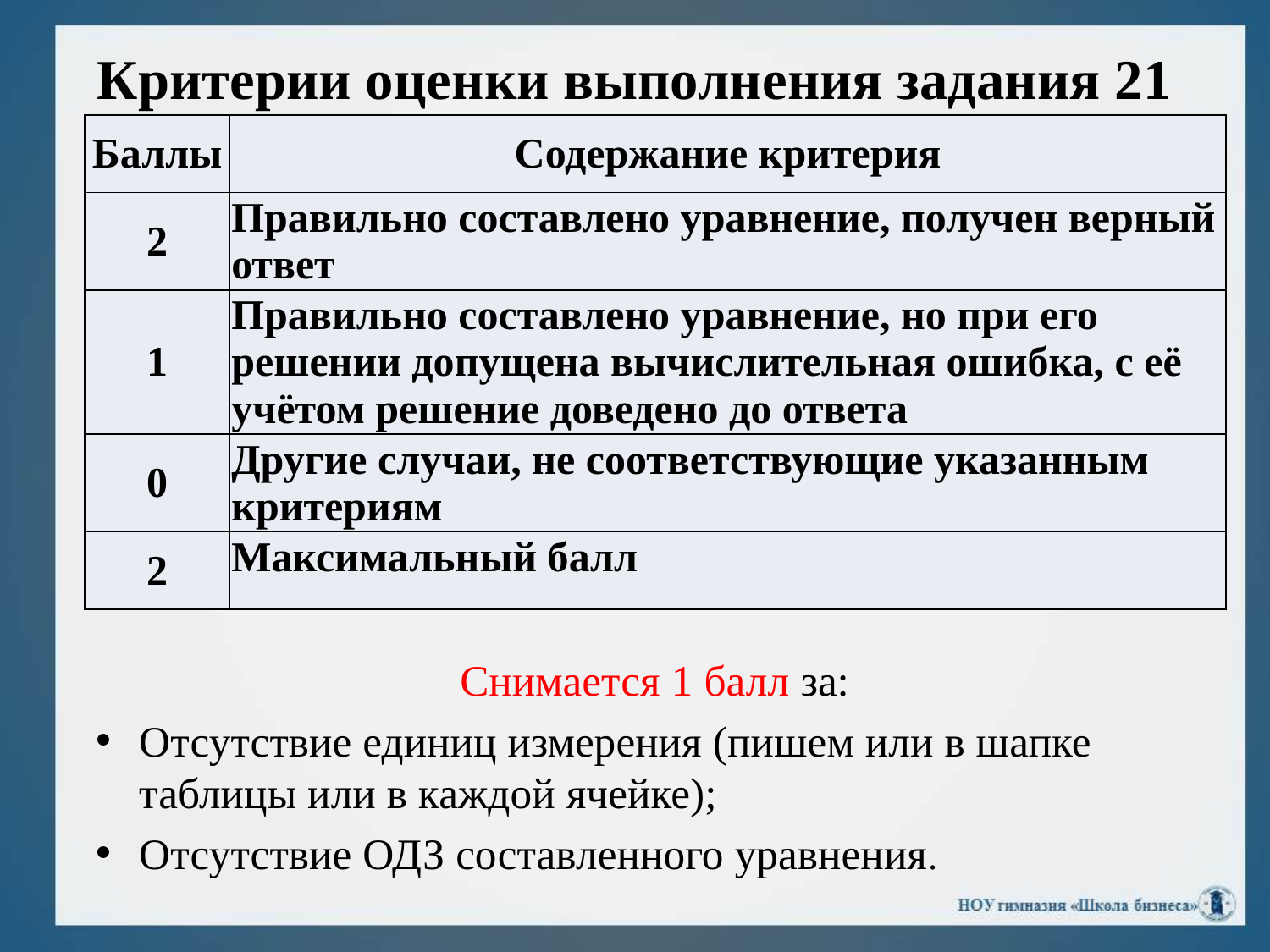

# Критерии оценки выполнения задания 21
| Баллы | Содержание критерия |
| --- | --- |
| 2 | Правильно составлено уравнение, получен верный ответ |
| 1 | Правильно составлено уравнение, но при его решении допущена вычислительная ошибка, с её учётом решение доведено до ответа |
| 0 | Другие случаи, не соответствующие указанным критериям |
| 2 | Максимальный балл |
Снимается 1 балл за:
Отсутствие единиц измерения (пишем или в шапке таблицы или в каждой ячейке);
Отсутствие ОДЗ составленного уравнения.